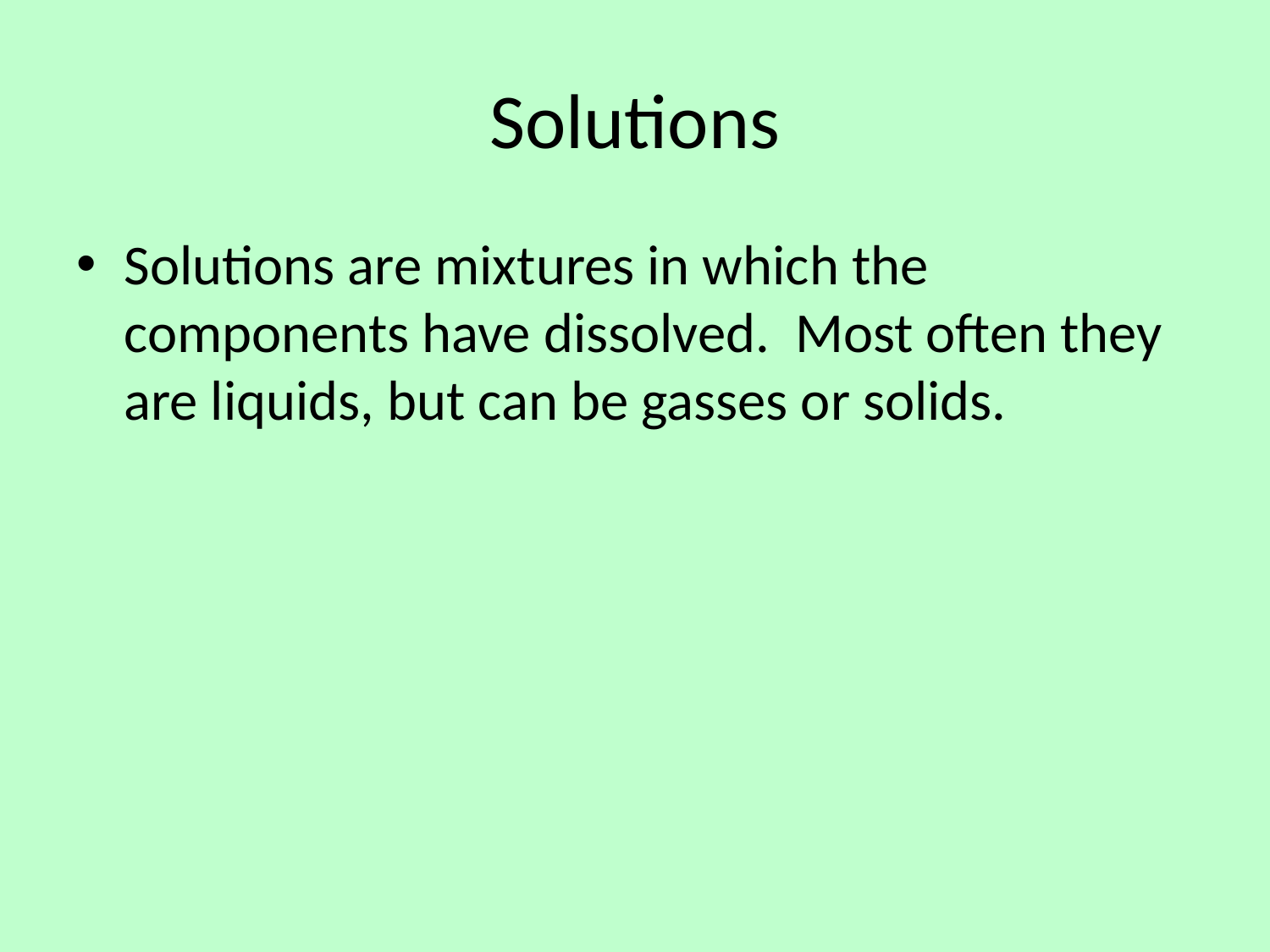

# Solutions
Solutions are mixtures in which the components have dissolved.  Most often they are liquids, but can be gasses or solids.